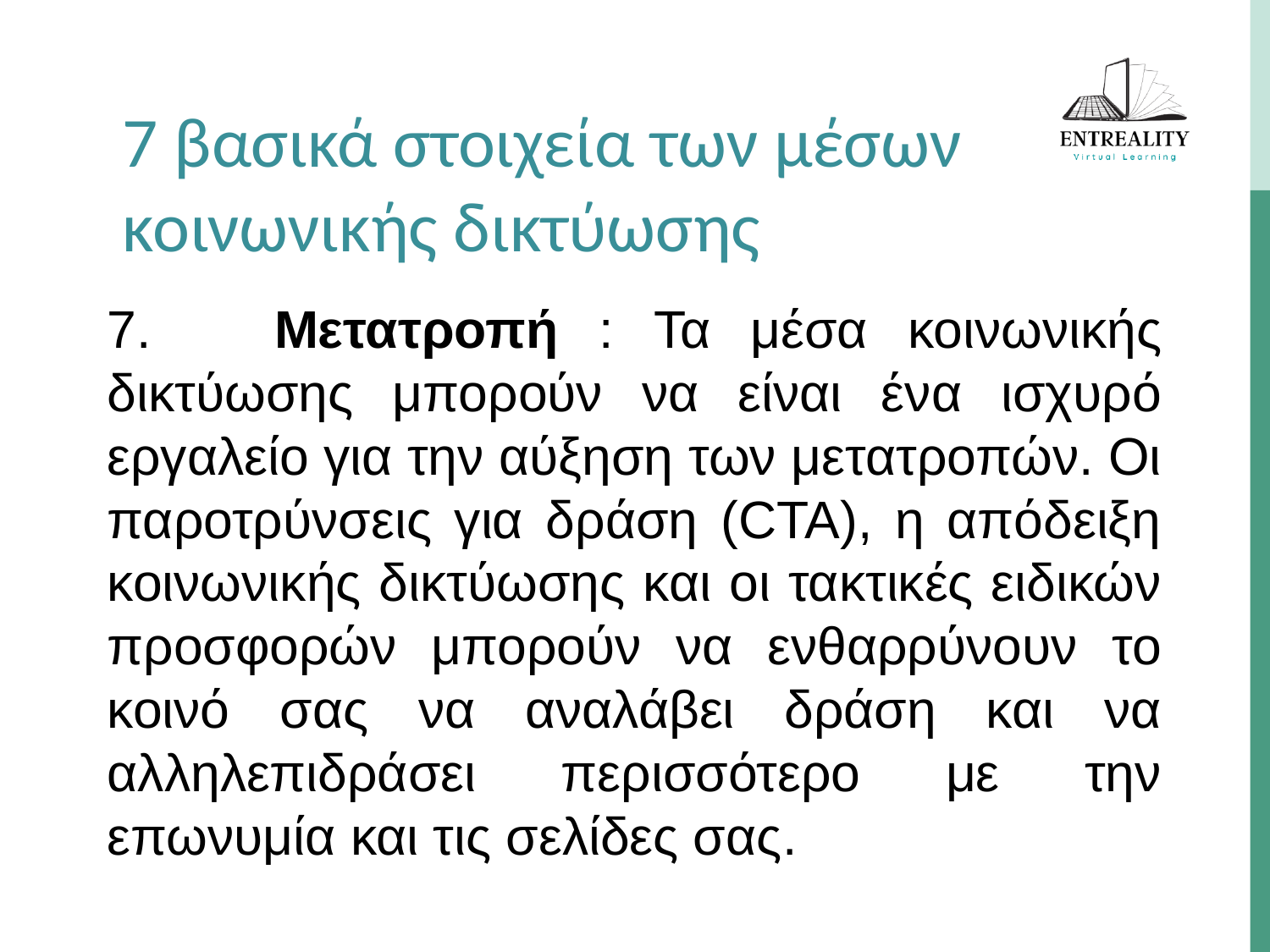

7 βασικά στοιχεία των μέσων κοινωνικής δικτύωσης
7.	 Μετατροπή : Τα μέσα κοινωνικής δικτύωσης μπορούν να είναι ένα ισχυρό εργαλείο για την αύξηση των μετατροπών. Οι παροτρύνσεις για δράση (CTA), η απόδειξη κοινωνικής δικτύωσης και οι τακτικές ειδικών προσφορών μπορούν να ενθαρρύνουν το κοινό σας να αναλάβει δράση και να αλληλεπιδράσει περισσότερο με την επωνυμία και τις σελίδες σας.